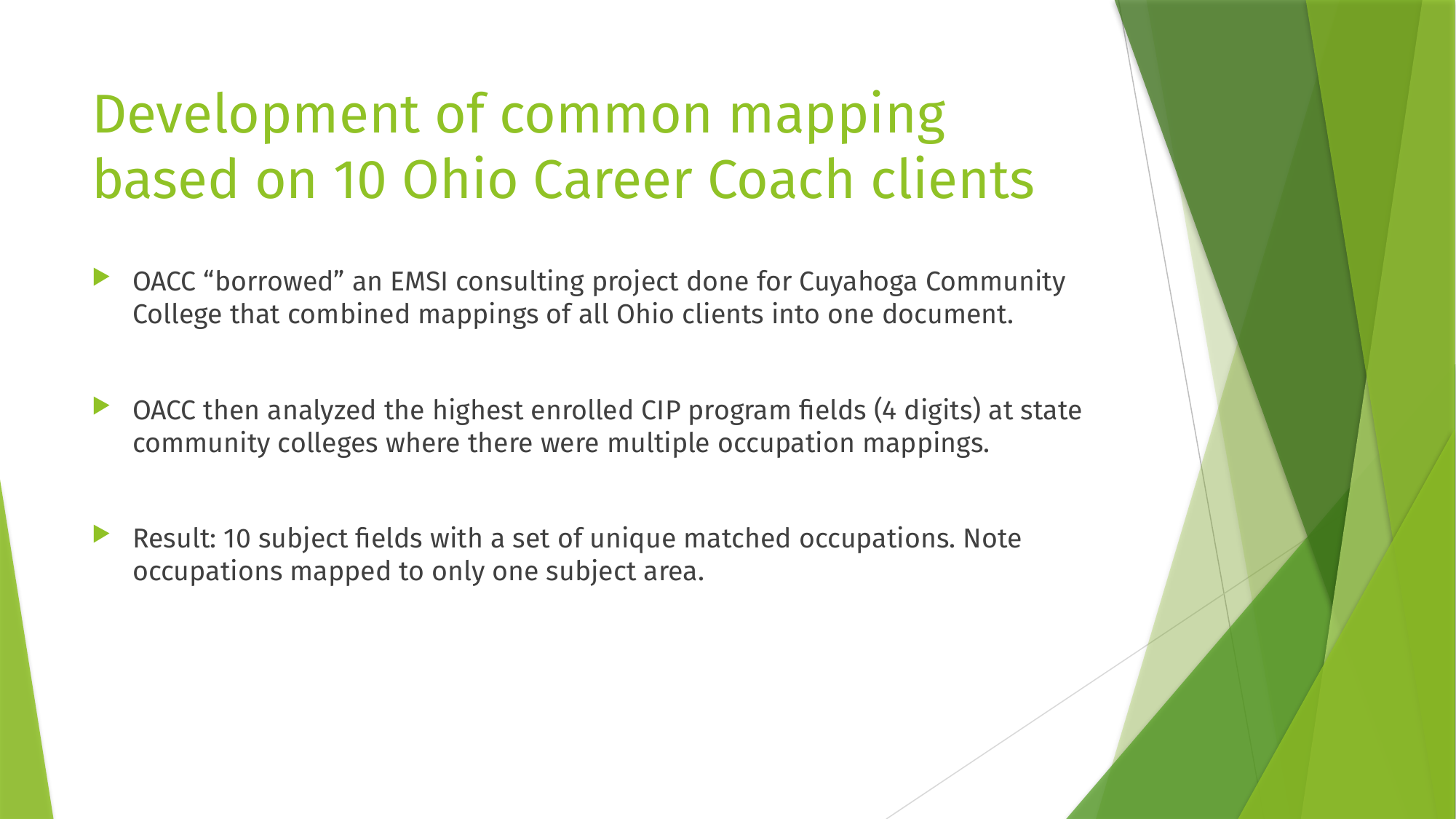

# Development of common mapping based on 10 Ohio Career Coach clients
OACC “borrowed” an EMSI consulting project done for Cuyahoga Community College that combined mappings of all Ohio clients into one document.

OACC then analyzed the highest enrolled CIP program fields (4 digits) at state community colleges where there were multiple occupation mappings.

Result: 10 subject fields with a set of unique matched occupations. Note occupations mapped to only one subject area.